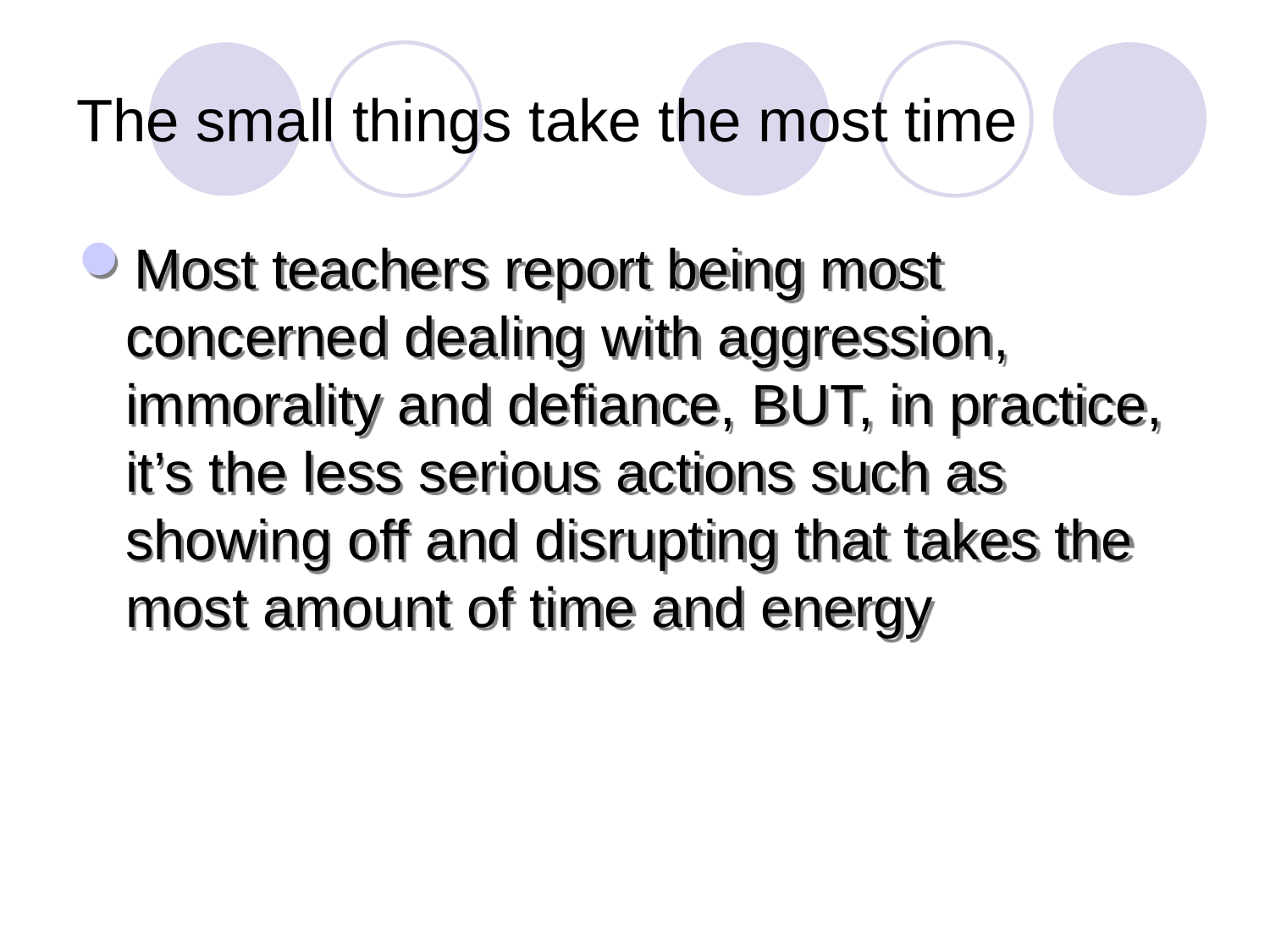

# The small things take the most time
Most teachers report being most concerned dealing with aggression, immorality and defiance, BUT, in practice, it’s the less serious actions such as showing off and disrupting that takes the most amount of time and energy